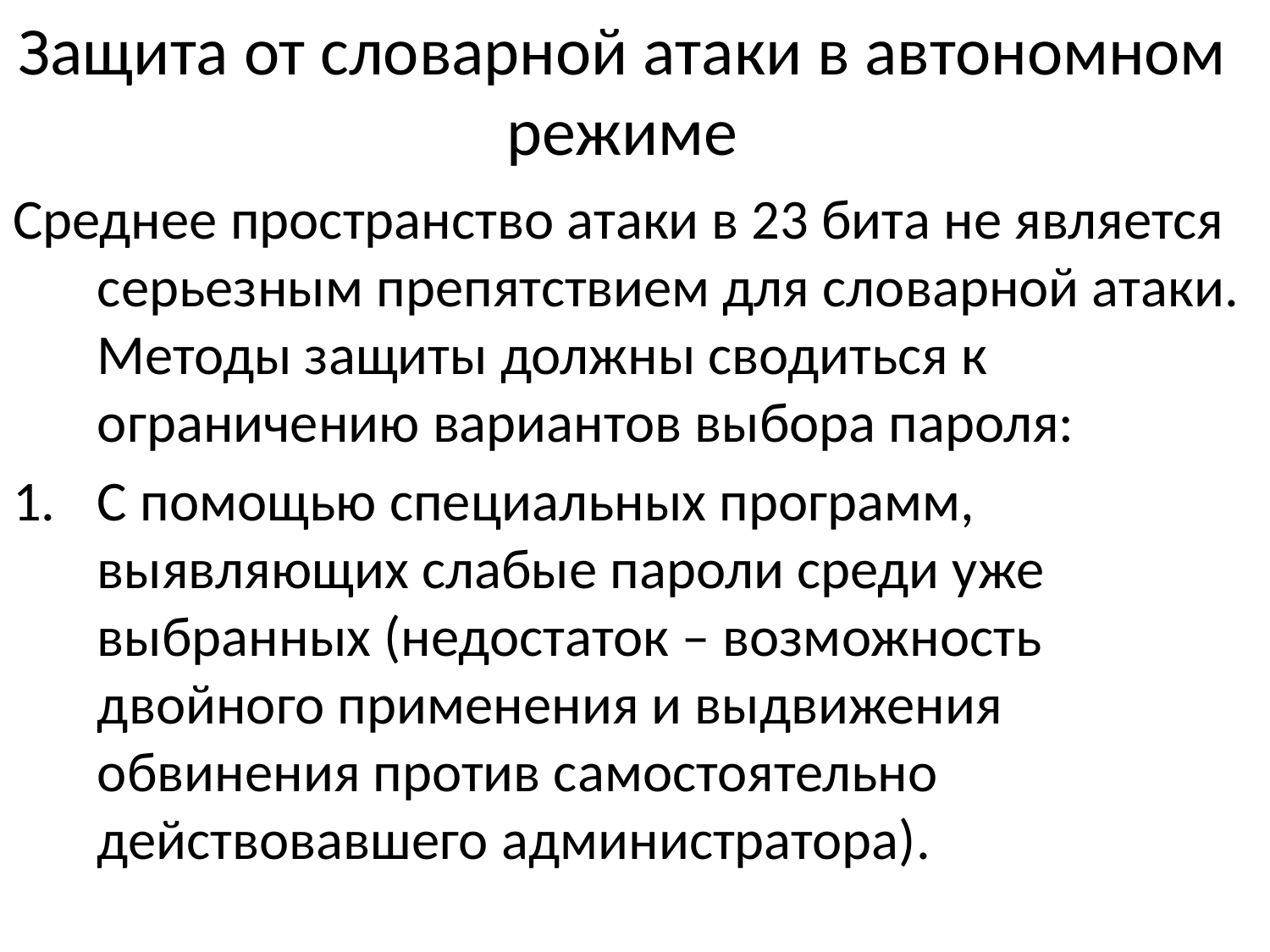

# Защита от словарной атаки в автономном режиме
Среднее пространство атаки в 23 бита не является серьезным препятствием для словарной атаки. Методы защиты должны сводиться к ограничению вариантов выбора пароля:
С помощью специальных программ, выявляющих слабые пароли среди уже выбранных (недостаток – возможность двойного применения и выдвижения обвинения против самостоятельно действовавшего администратора).